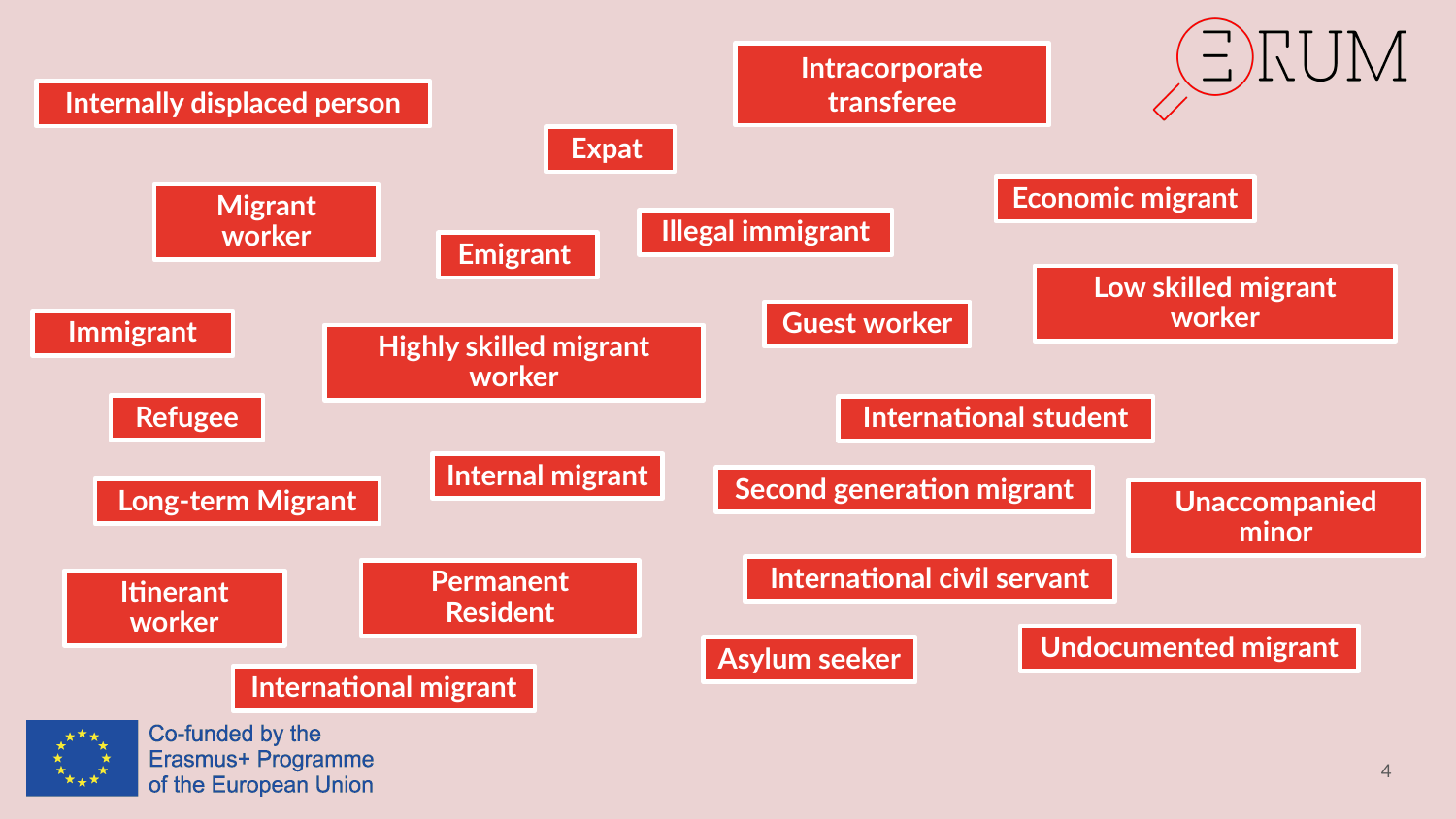

Intracorporate transferee
Internally displaced person
Expat
Economic migrant
Migrant worker
Illegal immigrant
Emigrant
Low skilled migrant worker
Guest worker
Immigrant
Highly skilled migrant worker
Refugee
International student
Internal migrant
Second generation migrant
Long-term Migrant
Unaccompanied minor
International civil servant
Permanent Resident
Itinerant worker
Undocumented migrant
Asylum seeker
International migrant
4